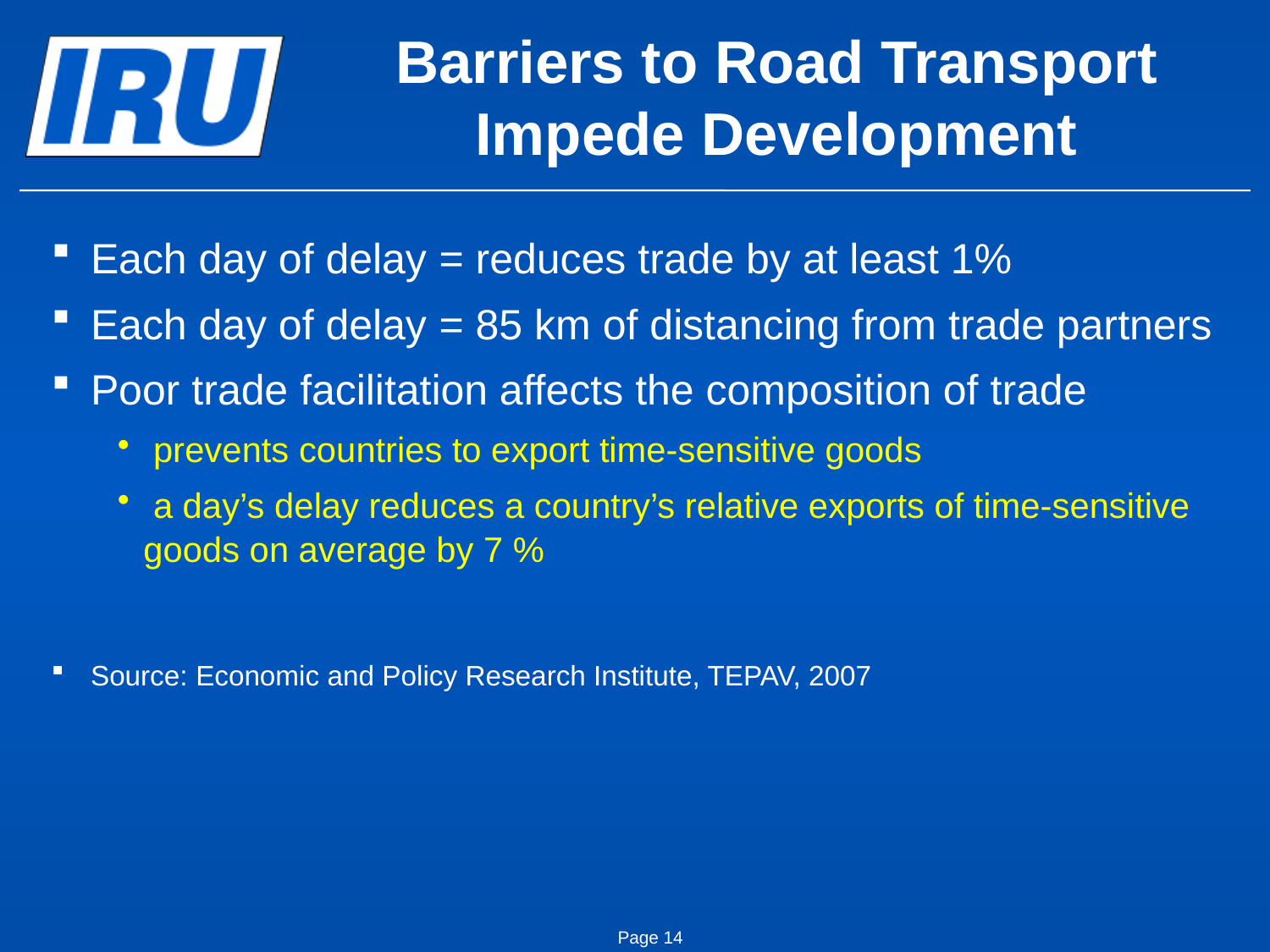

# Barriers to Road Transport Impede Development
Each day of delay = reduces trade by at least 1%
Each day of delay = 85 km of distancing from trade partners
Poor trade facilitation affects the composition of trade
 prevents countries to export time-sensitive goods
 a day’s delay reduces a country’s relative exports of time-sensitive goods on average by 7 %

Source: Economic and Policy Research Institute, TEPAV, 2007

Page 14